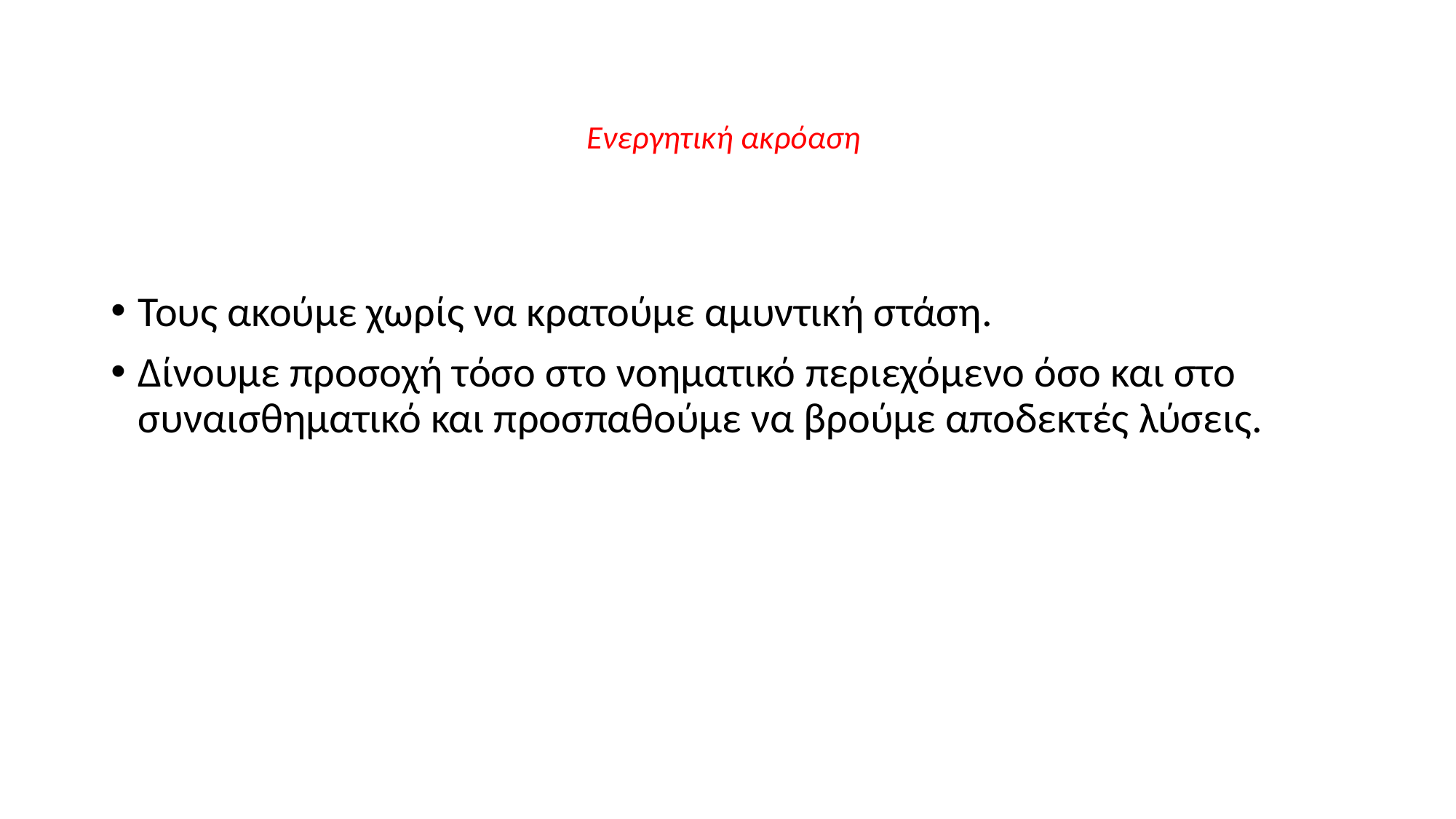

# Ενεργητική ακρόαση

Τους ακούμε χωρίς να κρατούμε αμυντική στάση.
Δίνουμε προσοχή τόσο στο νοηματικό περιεχόμενο όσο και στο συναισθηματικό και προσπαθούμε να βρούμε αποδεκτές λύσεις.